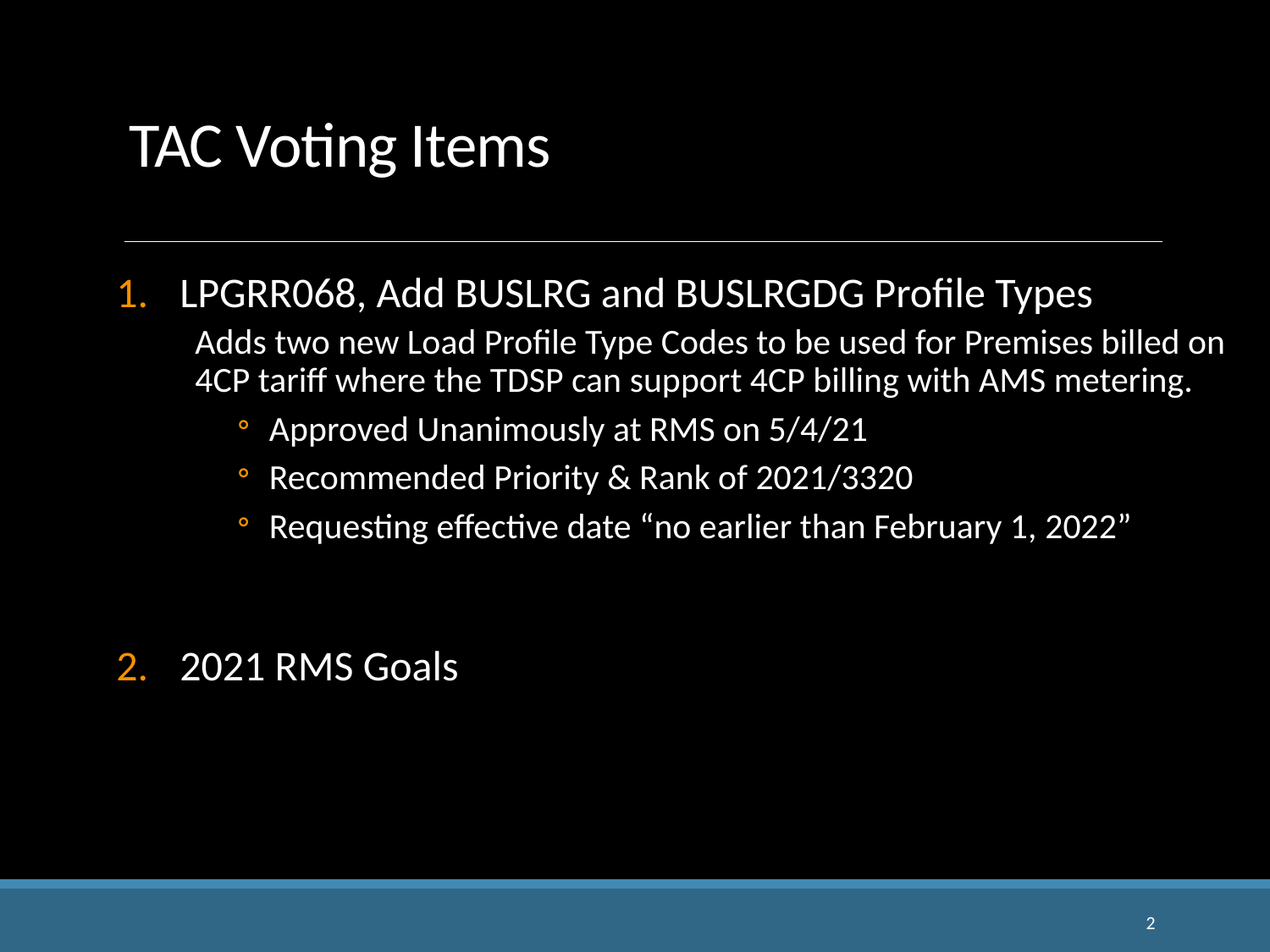

# TAC Voting Items
LPGRR068, Add BUSLRG and BUSLRGDG Profile Types
Adds two new Load Profile Type Codes to be used for Premises billed on 4CP tariff where the TDSP can support 4CP billing with AMS metering.
Approved Unanimously at RMS on 5/4/21
Recommended Priority & Rank of 2021/3320
Requesting effective date “no earlier than February 1, 2022”

2021 RMS Goals
2